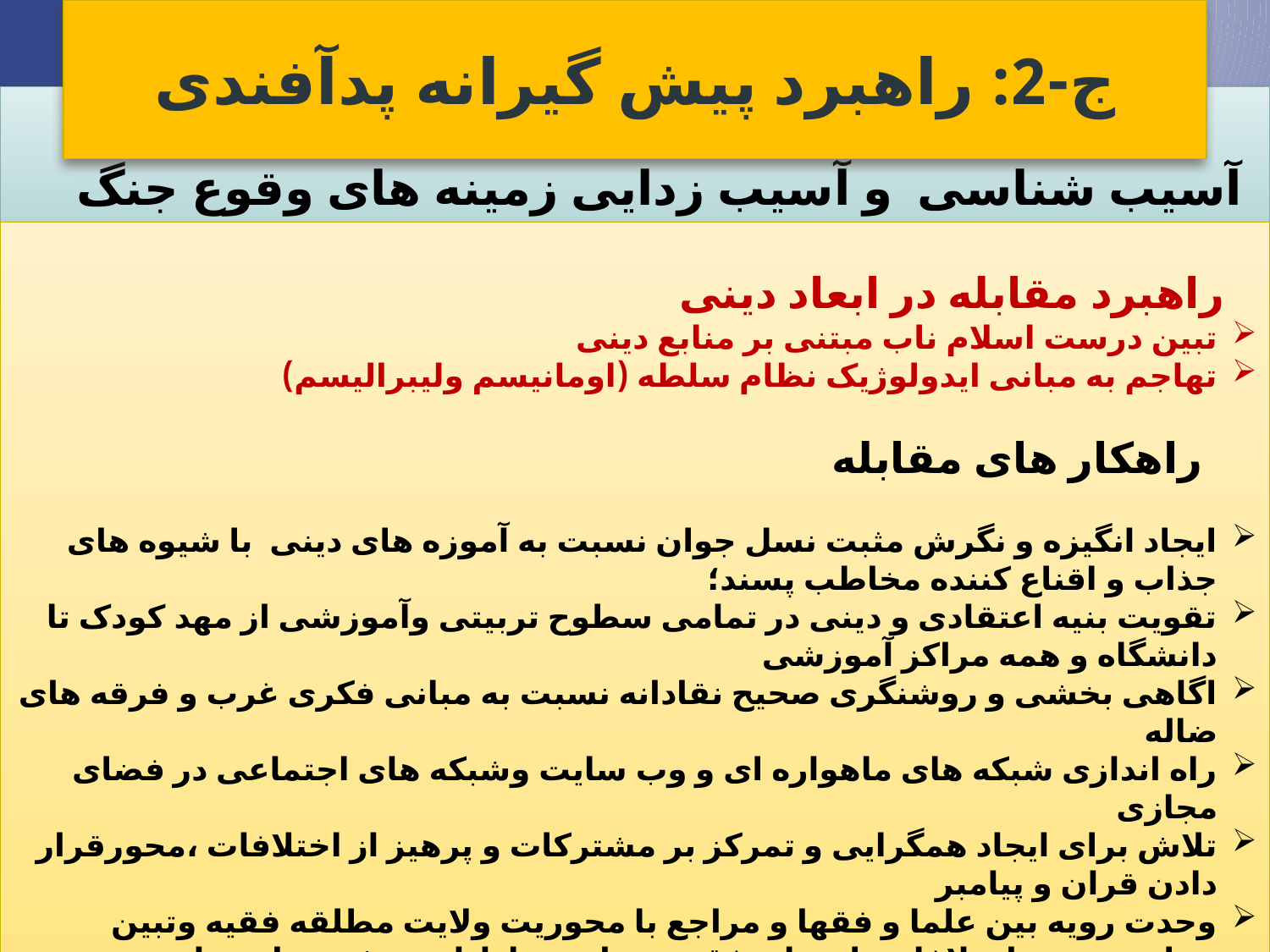

# ج-2: راهبرد پیش گیرانه پدآفندی

آسیب شناسی  و آسیب زدایی زمینه های وقوع جنگ نرم

    راهبرد مقابله در ابعاد دینی
تبین درست اسلام ناب مبتنی بر منابع دینی
تهاجم به مبانی ایدولوژیک نظام سلطه (اومانیسم ولیبرالیسم)

     راهکار های مقابله

ایجاد انگیزه و نگرش مثبت نسل جوان نسبت به آموزه های دینی  با شیوه های جذاب و اقناع کننده مخاطب پسند؛
تقویت بنیه اعتقادی و دینی در تمامی سطوح تربیتی وآموزشی از مهد کودک تا دانشگاه و همه مراکز آموزشی
اگاهی بخشی و روشنگری صحیح نقادانه نسبت به مبانی فکری غرب و فرقه های ضاله
راه اندازی شبکه های ماهواره ای و وب سایت وشبکه های اجتماعی در فضای مجازی
تلاش برای ایجاد همگرایی و تمرکز بر مشترکات و پرهیز از اختلافات ،محورقرار دادن قران و پیامبر
وحدت رویه بین علما و فقها و مراجع با محوریت ولایت مطلقه فقیه وتبین چرایی برخی اختلافات با مبنای فقهی برای مخاطبان بویژه نسل جوان
برقراری سیستم تربیتی در همه مراکز آموزشی مبتنی بر آموزه های دینی، با کادر ماهر و متخصص
دوری افراد، مراجع و گروه های مرجع از دست بندی ها سیاسی و گروه گرایی های وحدت سوز
برقراری کرسی های آزاد اندیشی و گسترش فضای نقد و نقادی  در عرصه دینی در حوزه و دانشگاه،با هدف پالایش اندیشه ها